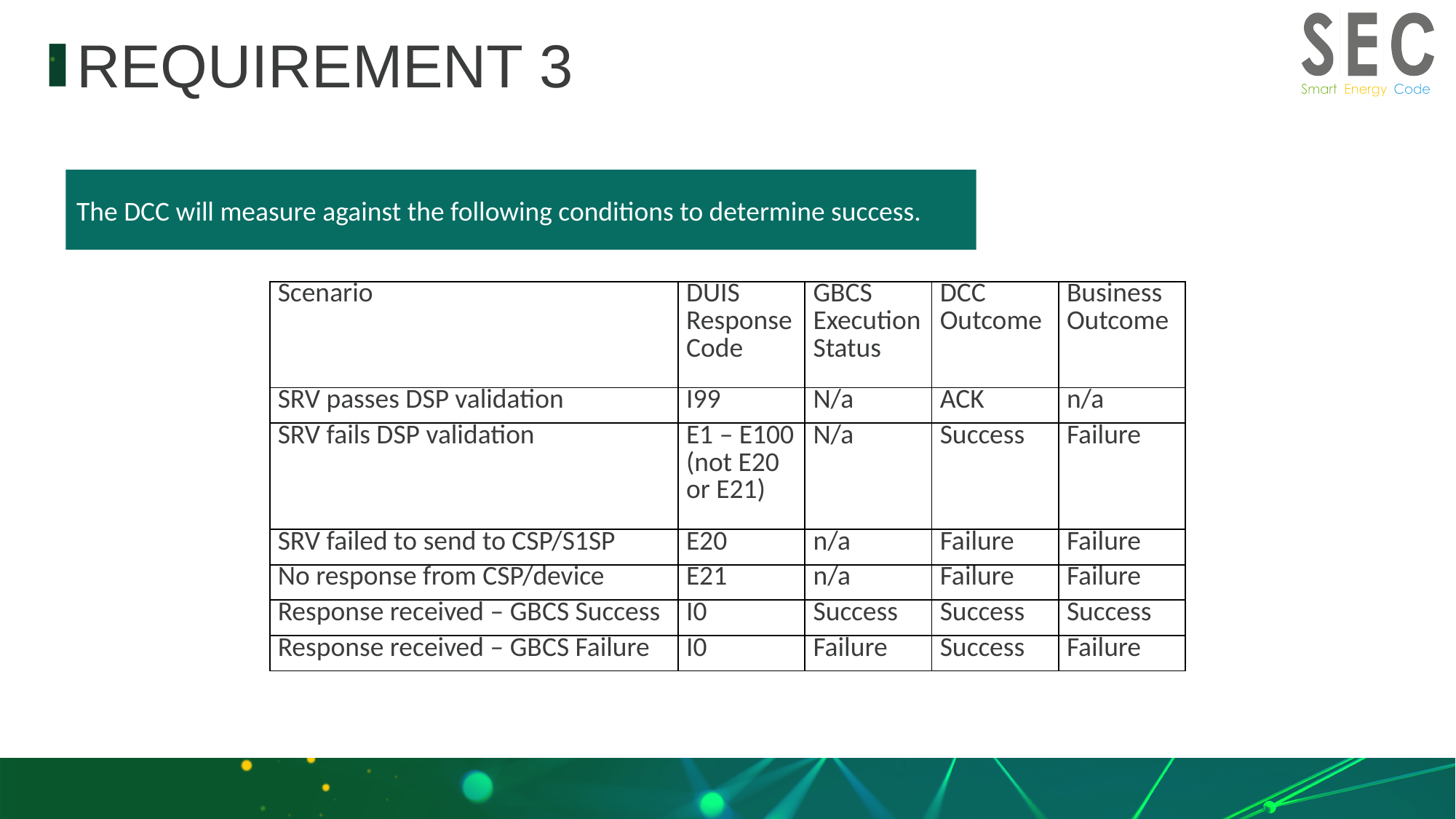

# Requirement 3
The DCC will measure against the following conditions to determine success.
| Scenario | DUIS Response Code | GBCS Execution Status | DCC Outcome | Business Outcome |
| --- | --- | --- | --- | --- |
| SRV passes DSP validation | I99 | N/a | ACK | n/a |
| SRV fails DSP validation | E1 – E100 (not E20 or E21) | N/a | Success | Failure |
| SRV failed to send to CSP/S1SP | E20 | n/a | Failure | Failure |
| No response from CSP/device | E21 | n/a | Failure | Failure |
| Response received – GBCS Success | I0 | Success | Success | Success |
| Response received – GBCS Failure | I0 | Failure | Success | Failure |